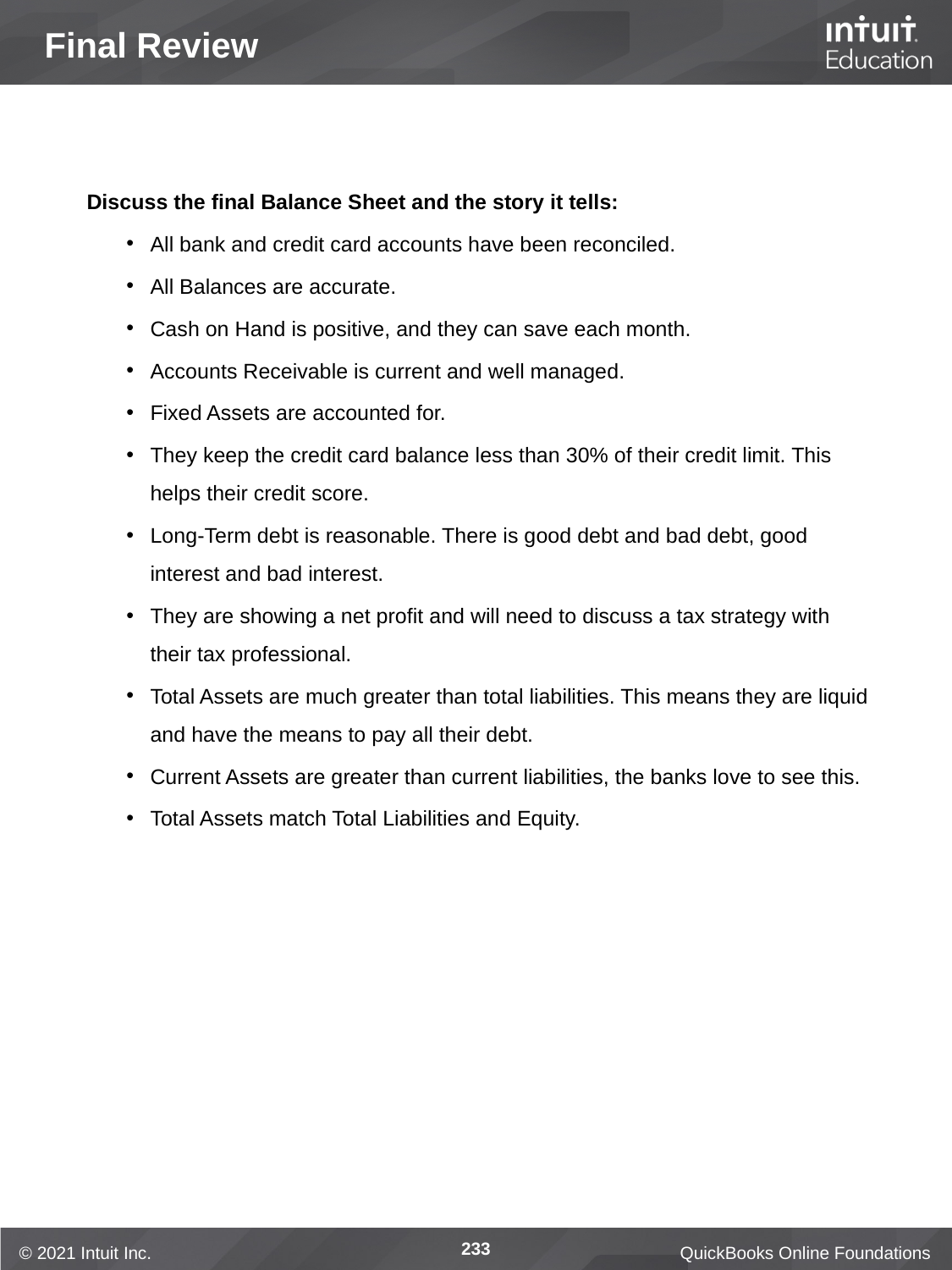

# Final Review
Discuss the final Balance Sheet and the story it tells:
All bank and credit card accounts have been reconciled.
All Balances are accurate.
Cash on Hand is positive, and they can save each month.
Accounts Receivable is current and well managed.
Fixed Assets are accounted for.
They keep the credit card balance less than 30% of their credit limit. This helps their credit score.
Long-Term debt is reasonable. There is good debt and bad debt, good interest and bad interest.
They are showing a net profit and will need to discuss a tax strategy with their tax professional.
Total Assets are much greater than total liabilities. This means they are liquid and have the means to pay all their debt.
Current Assets are greater than current liabilities, the banks love to see this.
Total Assets match Total Liabilities and Equity.

233